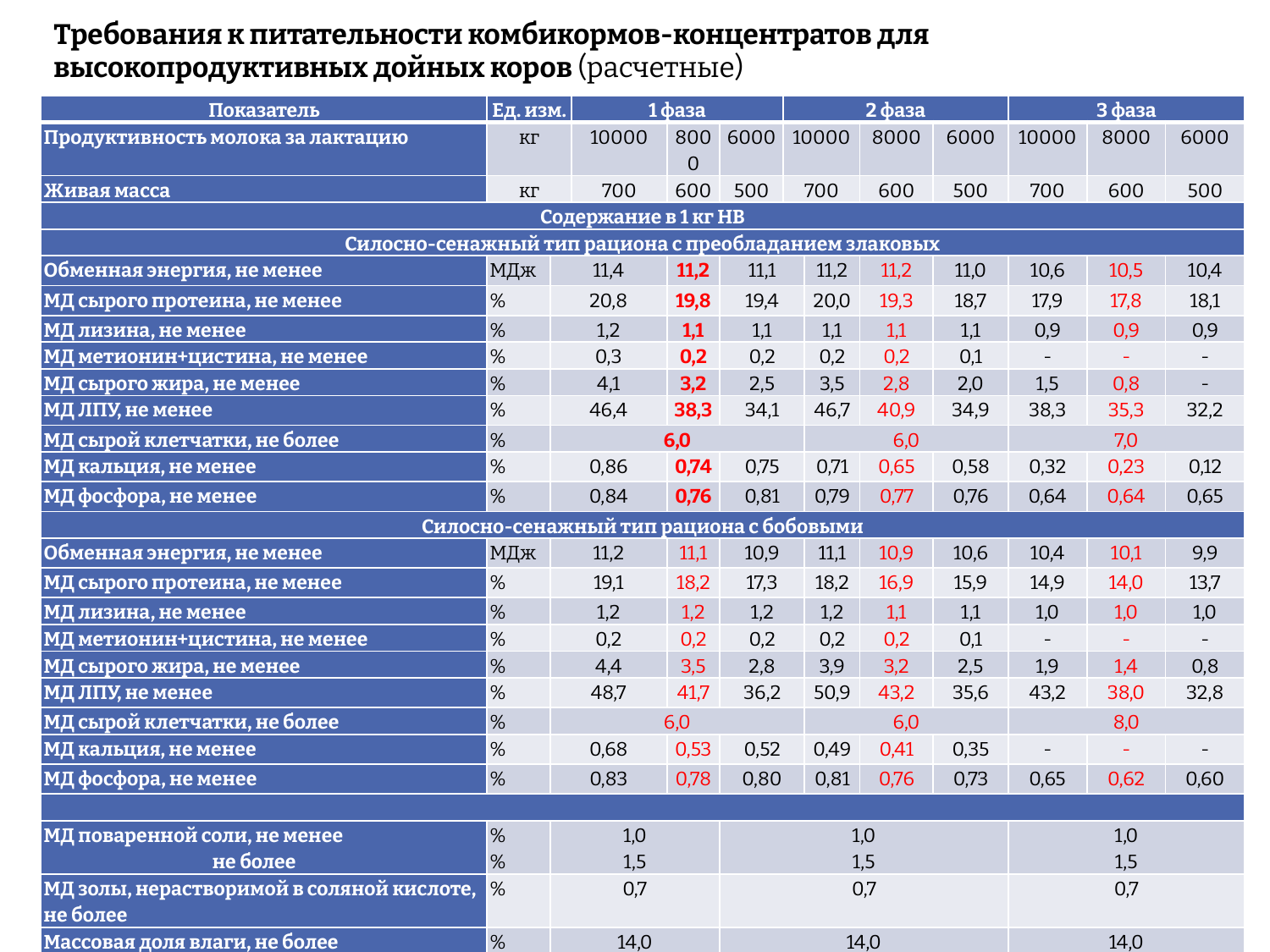

Требования к питательности комбикормов-концентратов для высокопродуктивных дойных коров (расчетные)
| Показатель | Ед. изм. |  | 1 фаза |  |  | 2 фаза |  |  |  | 3 фаза |  |  |
| --- | --- | --- | --- | --- | --- | --- | --- | --- | --- | --- | --- | --- |
| Продуктивность молока за лактацию | кг |  | 10000 | 8000 | 6000 | 10000 |  | 8000 | 6000 | 10000 | 8000 | 6000 |
| Живая масса | кг |  | 700 | 600 | 500 | 700 |  | 600 | 500 | 700 | 600 | 500 |
| Содержание в 1 кг НВ |  |  |  |  |  |  |  |  |  |  |  |  |
| Силосно-сенажный тип рациона с преобладанием злаковых |  |  |  |  |  |  |  |  |  |  |  |  |
| Обменная энергия, не менее | МДж | 11,4 |  | 11,2 | 11,1 |  | 11,2 | 11,2 | 11,0 | 10,6 | 10,5 | 10,4 |
| МД сырого протеина, не менее | % | 20,8 |  | 19,8 | 19,4 |  | 20,0 | 19,3 | 18,7 | 17,9 | 17,8 | 18,1 |
| МД лизина, не менее | % | 1,2 |  | 1,1 | 1,1 |  | 1,1 | 1,1 | 1,1 | 0,9 | 0,9 | 0,9 |
| МД метионин+цистина, не менее | % | 0,3 |  | 0,2 | 0,2 |  | 0,2 | 0,2 | 0,1 | - | - | - |
| МД сырого жира, не менее | % | 4,1 |  | 3,2 | 2,5 |  | 3,5 | 2,8 | 2,0 | 1,5 | 0,8 | - |
| МД ЛПУ, не менее | % | 46,4 |  | 38,3 | 34,1 |  | 46,7 | 40,9 | 34,9 | 38,3 | 35,3 | 32,2 |
| МД сырой клетчатки, не более | % | 6,0 |  |  |  |  | 6,0 |  |  | 7,0 |  |  |
| МД кальция, не менее | % | 0,86 |  | 0,74 | 0,75 |  | 0,71 | 0,65 | 0,58 | 0,32 | 0,23 | 0,12 |
| МД фосфора, не менее | % | 0,84 |  | 0,76 | 0,81 |  | 0,79 | 0,77 | 0,76 | 0,64 | 0,64 | 0,65 |
| Силосно-сенажный тип рациона с бобовыми |  |  |  |  |  |  |  |  |  |  |  |  |
| Обменная энергия, не менее | МДж | 11,2 |  | 11,1 | 10,9 |  | 11,1 | 10,9 | 10,6 | 10,4 | 10,1 | 9,9 |
| МД сырого протеина, не менее | % | 19,1 |  | 18,2 | 17,3 |  | 18,2 | 16,9 | 15,9 | 14,9 | 14,0 | 13,7 |
| МД лизина, не менее | % | 1,2 |  | 1,2 | 1,2 |  | 1,2 | 1,1 | 1,1 | 1,0 | 1,0 | 1,0 |
| МД метионин+цистина, не менее | % | 0,2 |  | 0,2 | 0,2 |  | 0,2 | 0,2 | 0,1 | - | - | - |
| МД сырого жира, не менее | % | 4,4 |  | 3,5 | 2,8 |  | 3,9 | 3,2 | 2,5 | 1,9 | 1,4 | 0,8 |
| МД ЛПУ, не менее | % | 48,7 |  | 41,7 | 36,2 |  | 50,9 | 43,2 | 35,6 | 43,2 | 38,0 | 32,8 |
| МД сырой клетчатки, не более | % | 6,0 |  |  |  |  | 6,0 |  |  | 8,0 |  |  |
| МД кальция, не менее | % | 0,68 |  | 0,53 | 0,52 |  | 0,49 | 0,41 | 0,35 | - | - | - |
| МД фосфора, не менее | % | 0,83 |  | 0,78 | 0,80 |  | 0,81 | 0,76 | 0,73 | 0,65 | 0,62 | 0,60 |
|  |  |  |  |  |  |  |  |  |  |  |  |  |
| МД поваренной соли, не менее не более | % % | 1,0 1,5 |  |  | 1,0 1,5 |  |  |  |  | 1,0 1,5 |  |  |
| МД золы, нерастворимой в соляной кислоте, не более | % | 0,7 |  |  | 0,7 |  |  |  |  | 0,7 |  |  |
| Массовая доля влаги, не более | % | 14,0 |  |  | 14,0 |  |  |  |  | 14,0 |  |  |
16